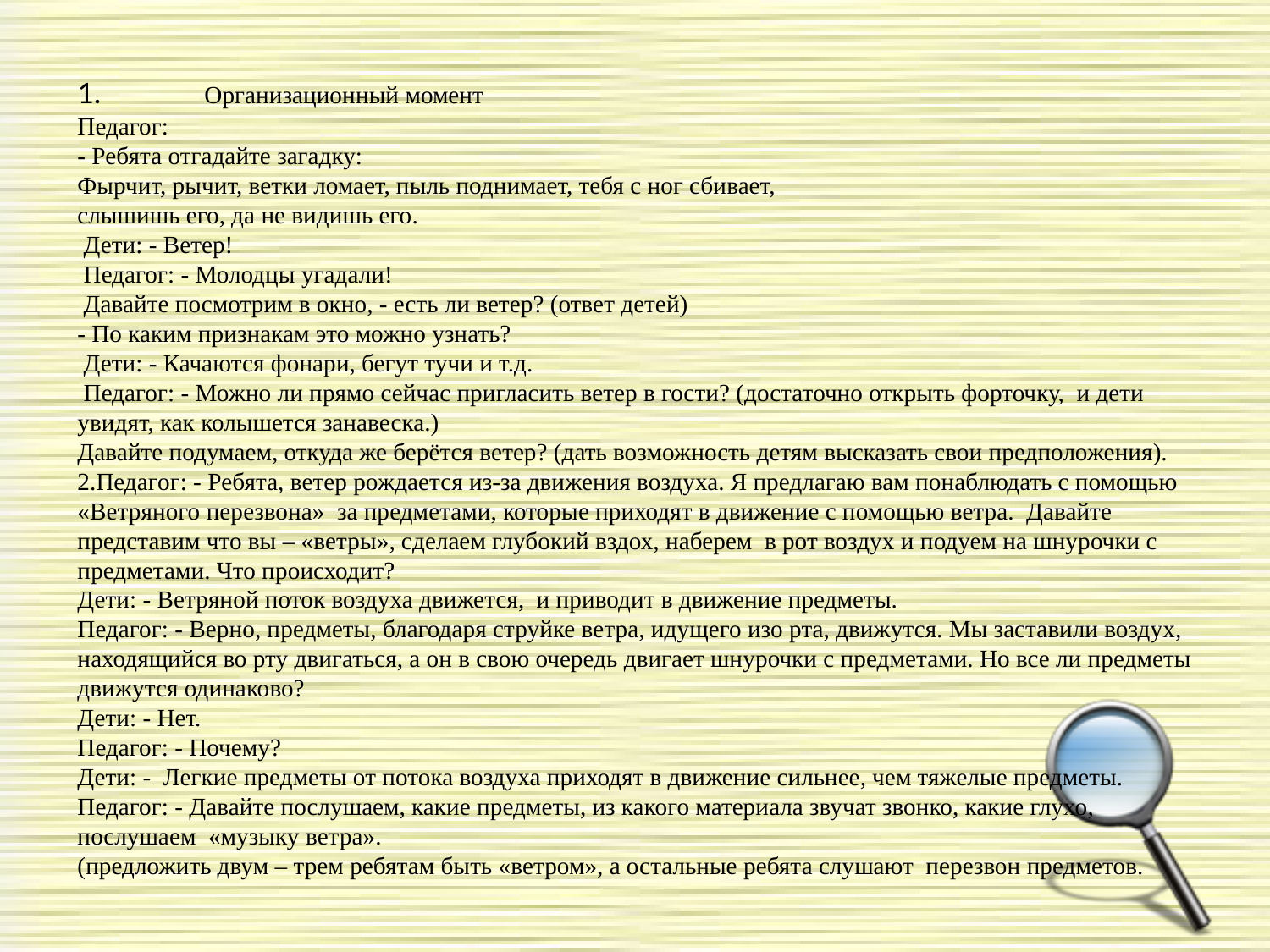

1.	Организационный момент
Педагог:
- Ребята отгадайте загадку:
Фырчит, рычит, ветки ломает, пыль поднимает, тебя с ног сбивает,
слышишь его, да не видишь его.
 Дети: - Ветер!
 Педагог: - Молодцы угадали!
 Давайте посмотрим в окно, - есть ли ветер? (ответ детей)
- По каким признакам это можно узнать?
 Дети: - Качаются фонари, бегут тучи и т.д.
 Педагог: - Можно ли прямо сейчас пригласить ветер в гости? (достаточно открыть форточку,  и дети увидят, как колышется занавеска.)
Давайте подумаем, откуда же берётся ветер? (дать возможность детям высказать свои предположения).
2.Педагог: - Ребята, ветер рождается из-за движения воздуха. Я предлагаю вам понаблюдать с помощью  «Ветряного перезвона»  за предметами, которые приходят в движение с помощью ветра.  Давайте  представим что вы – «ветры», сделаем глубокий вздох, наберем  в рот воздух и подуем на шнурочки с предметами. Что происходит?
Дети: - Ветряной поток воздуха движется,  и приводит в движение предметы.
Педагог: - Верно, предметы, благодаря струйке ветра, идущего изо рта, движутся. Мы заставили воздух, находящийся во рту двигаться, а он в свою очередь двигает шнурочки с предметами. Но все ли предметы движутся одинаково?
Дети: - Нет.
Педагог: - Почему?
Дети: -  Легкие предметы от потока воздуха приходят в движение сильнее, чем тяжелые предметы.
Педагог: - Давайте послушаем, какие предметы, из какого материала звучат звонко, какие глухо, послушаем  «музыку ветра».
(предложить двум – трем ребятам быть «ветром», а остальные ребята слушают  перезвон предметов.